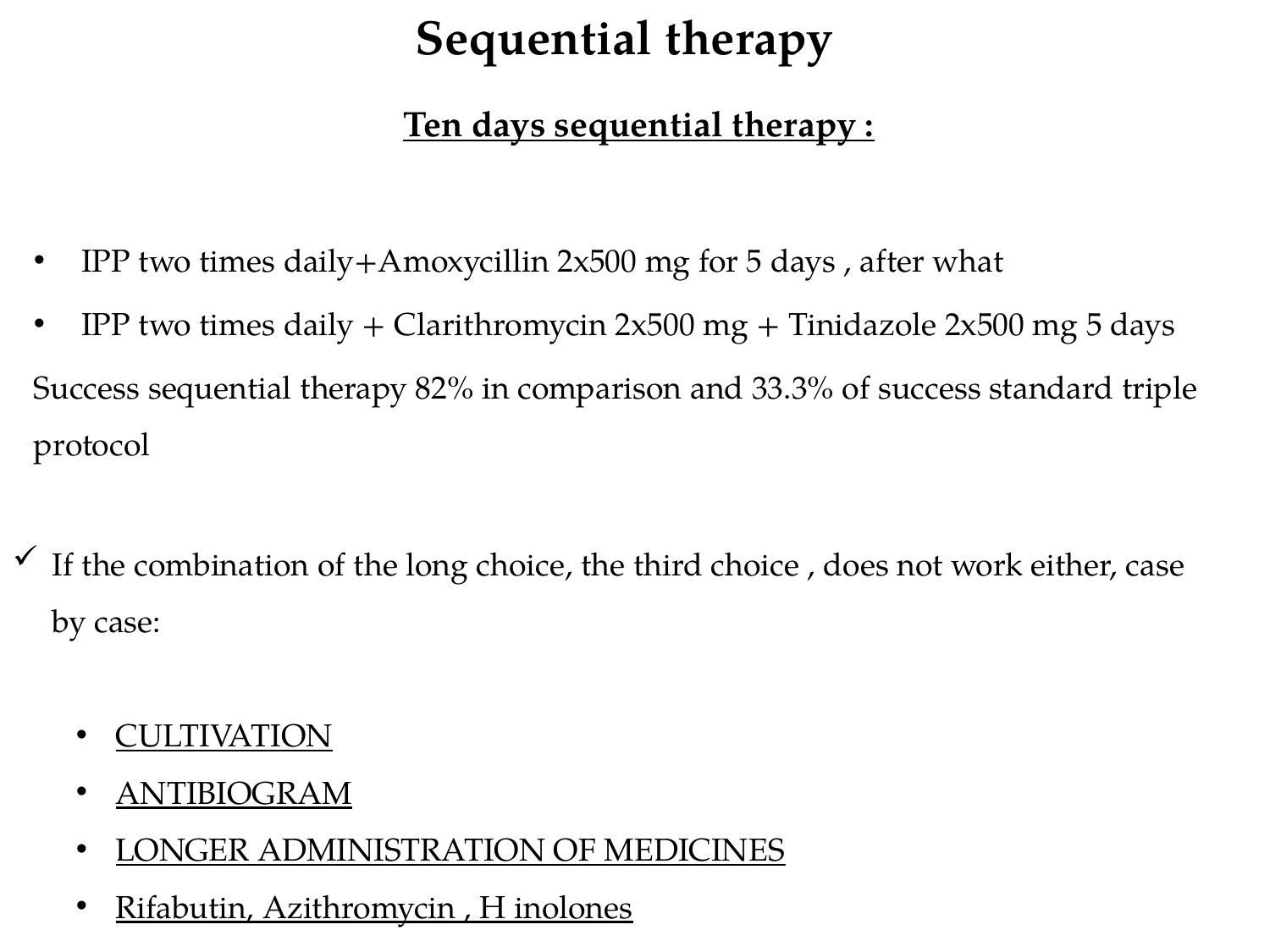

# Sequential therapy
Ten days sequential therapy :

IPP two times daily+Amoxycillin 2x500 mg for 5 days , after what
IPP two times daily + Clarithromycin 2x500 mg + Tinidazole 2x500 mg 5 days
Success sequential therapy 82% in comparison and 33.3% of success standard triple protocol
If the combination of the long choice, the third choice , does not work either, case by case:

CULTIVATION
ANTIBIOGRAM
LONGER ADMINISTRATION OF MEDICINES
Rifabutin, Azithromycin , H inolones